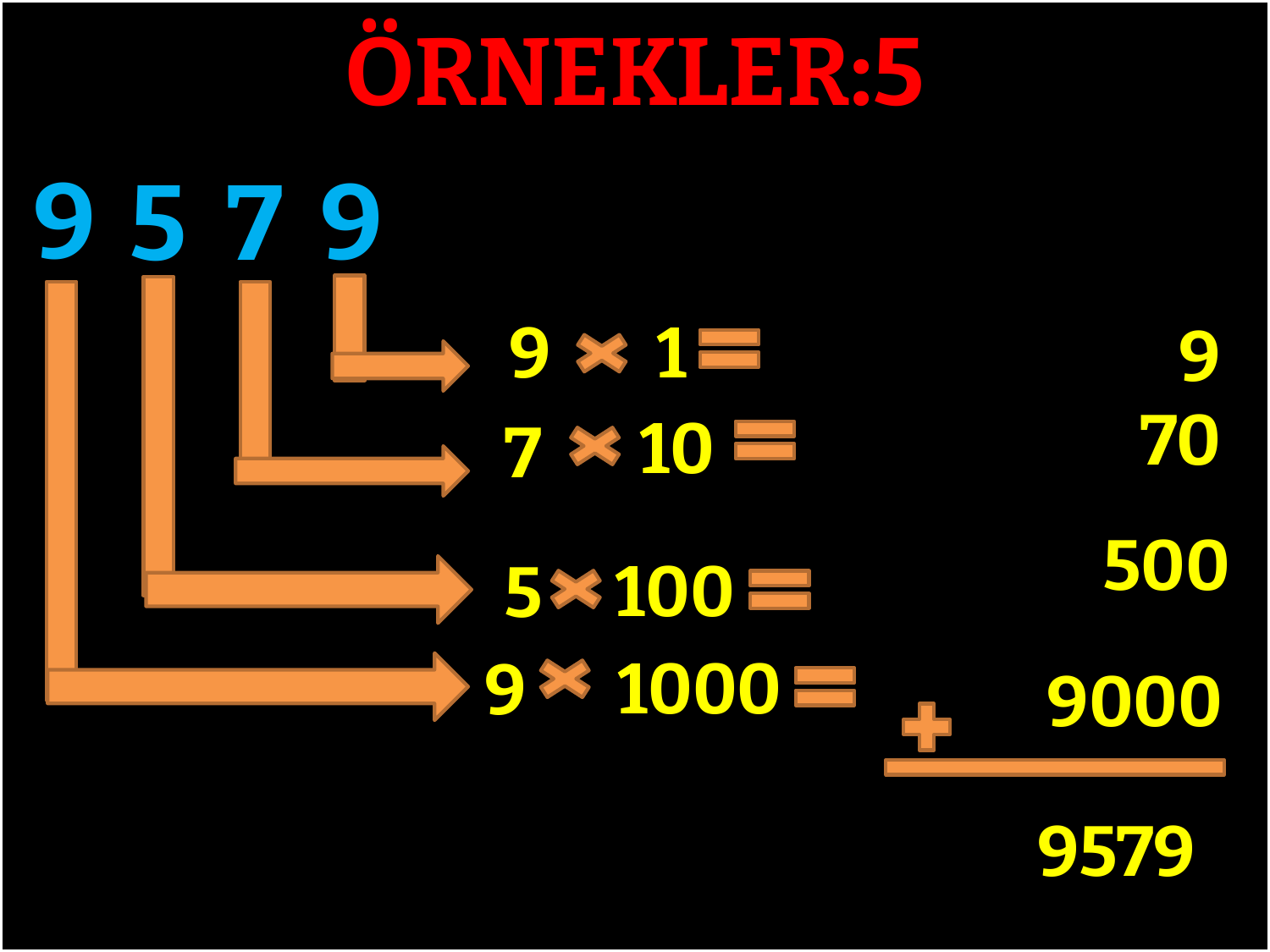

ÖRNEKLER:5
9
9
5
7

#
9
1
9

70
10
7

500
100
5

1000
9
9000

9579